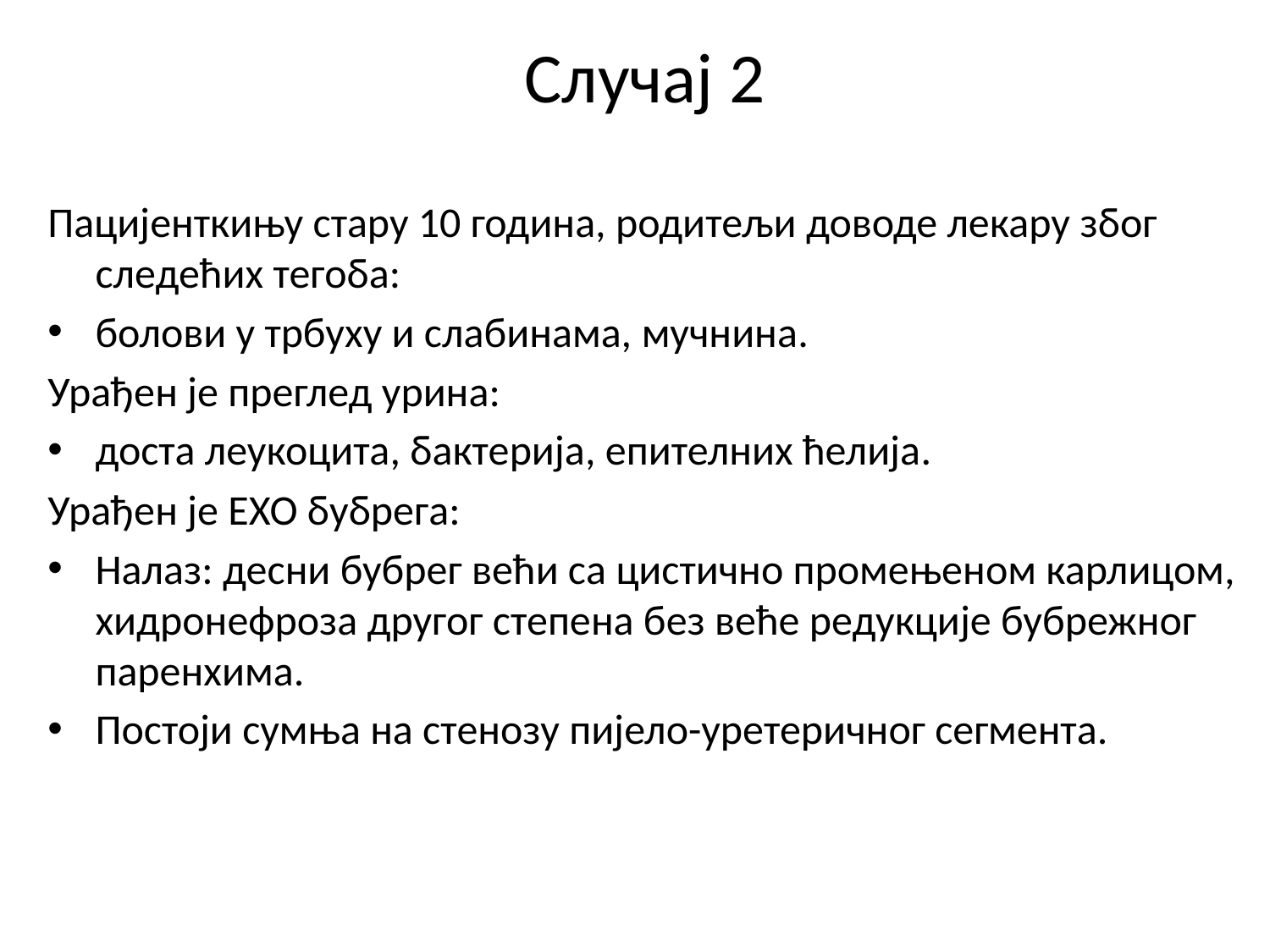

Случај 2

Пацијенткињу стару 10 година, родитељи доводе лекару због следећих тегоба:
болови у трбуху и слабинама, мучнина.
Урађен је преглед урина:
доста леукоцита, бактерија, епителних ћелија.
Урађен је ЕХО бубрега:
Налаз: десни бубрег већи са цистично промењеном карлицом, хидронефроза другог степена без веће редукције бубрежног паренхима.
Постоји сумња на стенозу пијело-уретеричног сегмента.